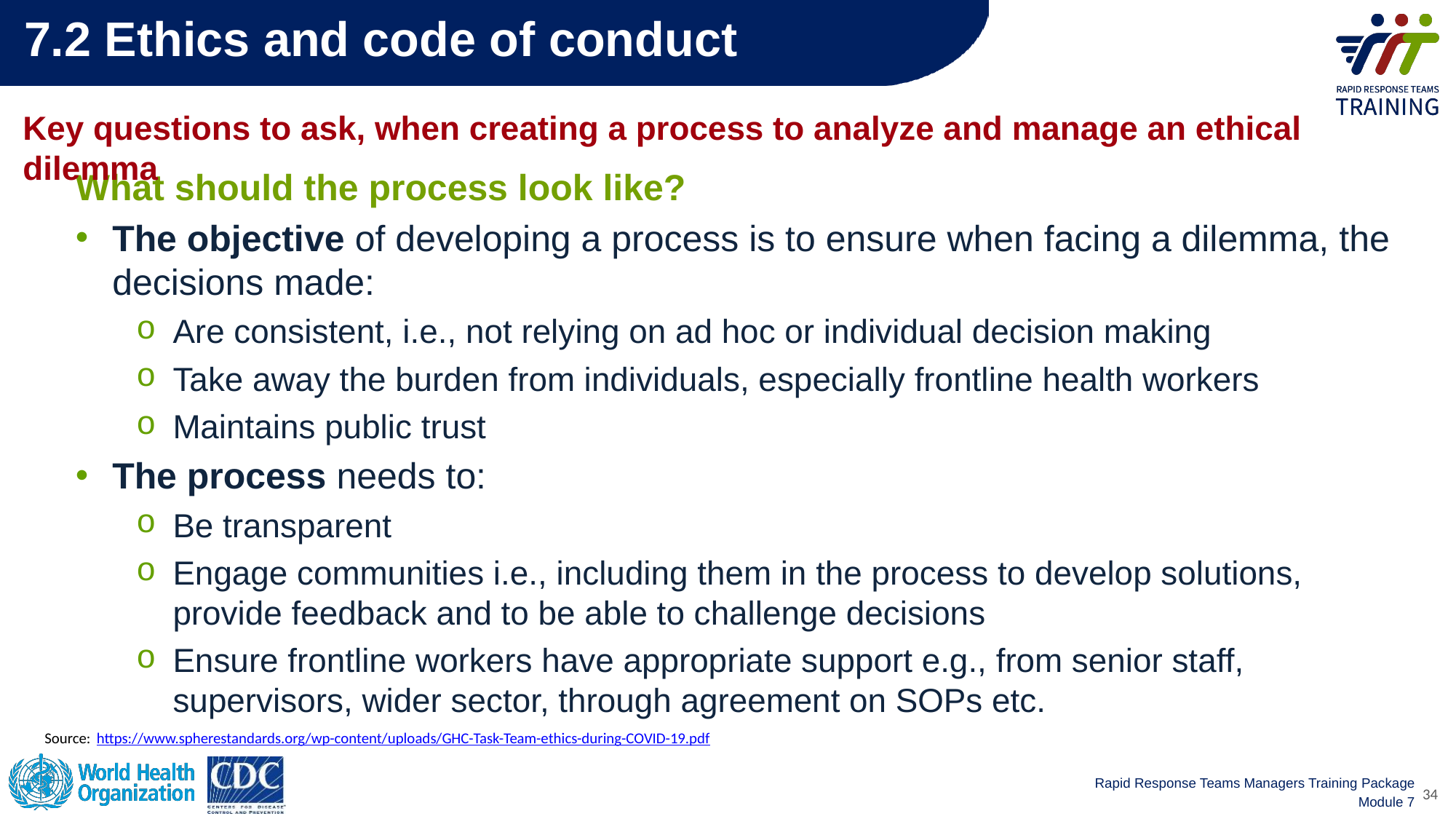

7.2 Ethics and code of conduct
Key questions to ask, when creating a process to analyze and manage an ethical dilemma

What should the process look like?
The objective of developing a process is to ensure when facing a dilemma, the decisions made:
Are consistent, i.e., not relying on ad hoc or individual decision making
Take away the burden from individuals, especially frontline health workers
Maintains public trust
The process needs to:
Be transparent
Engage communities i.e., including them in the process to develop solutions, provide feedback and to be able to challenge decisions
Ensure frontline workers have appropriate support e.g., from senior staff, supervisors, wider sector, through agreement on SOPs etc.
Source: https://www.spherestandards.org/wp-content/uploads/GHC-Task-Team-ethics-during-COVID-19.pdf
34